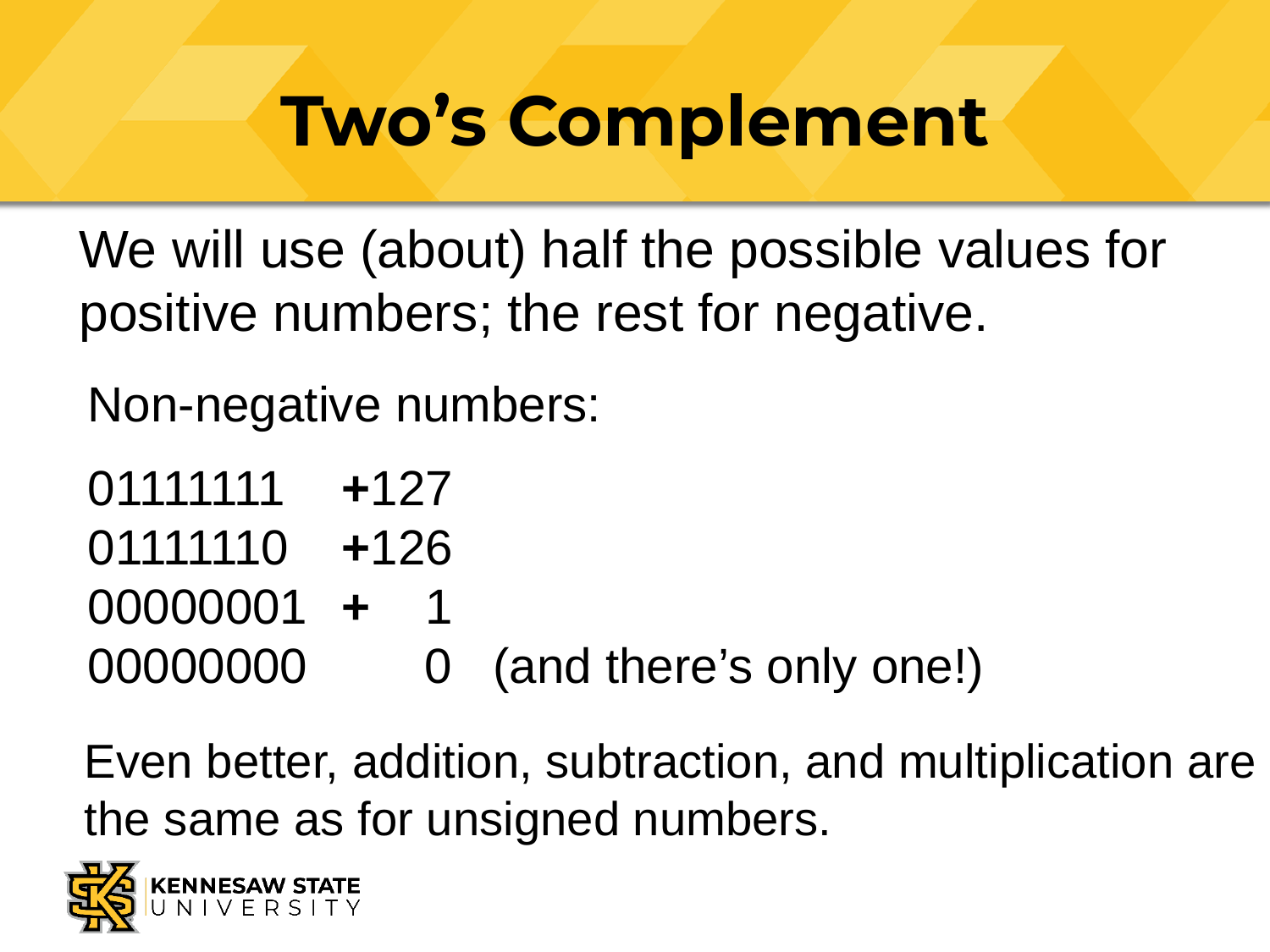

# Two’s Complement
	We will use (about) half the possible values for positive numbers; the rest for negative.
Non-negative numbers:
01111111	+127
01111110	+126
00000001	+    1
00000000	      0   (and there’s only one!)
Even better, addition, subtraction, and multiplication are the same as for unsigned numbers.